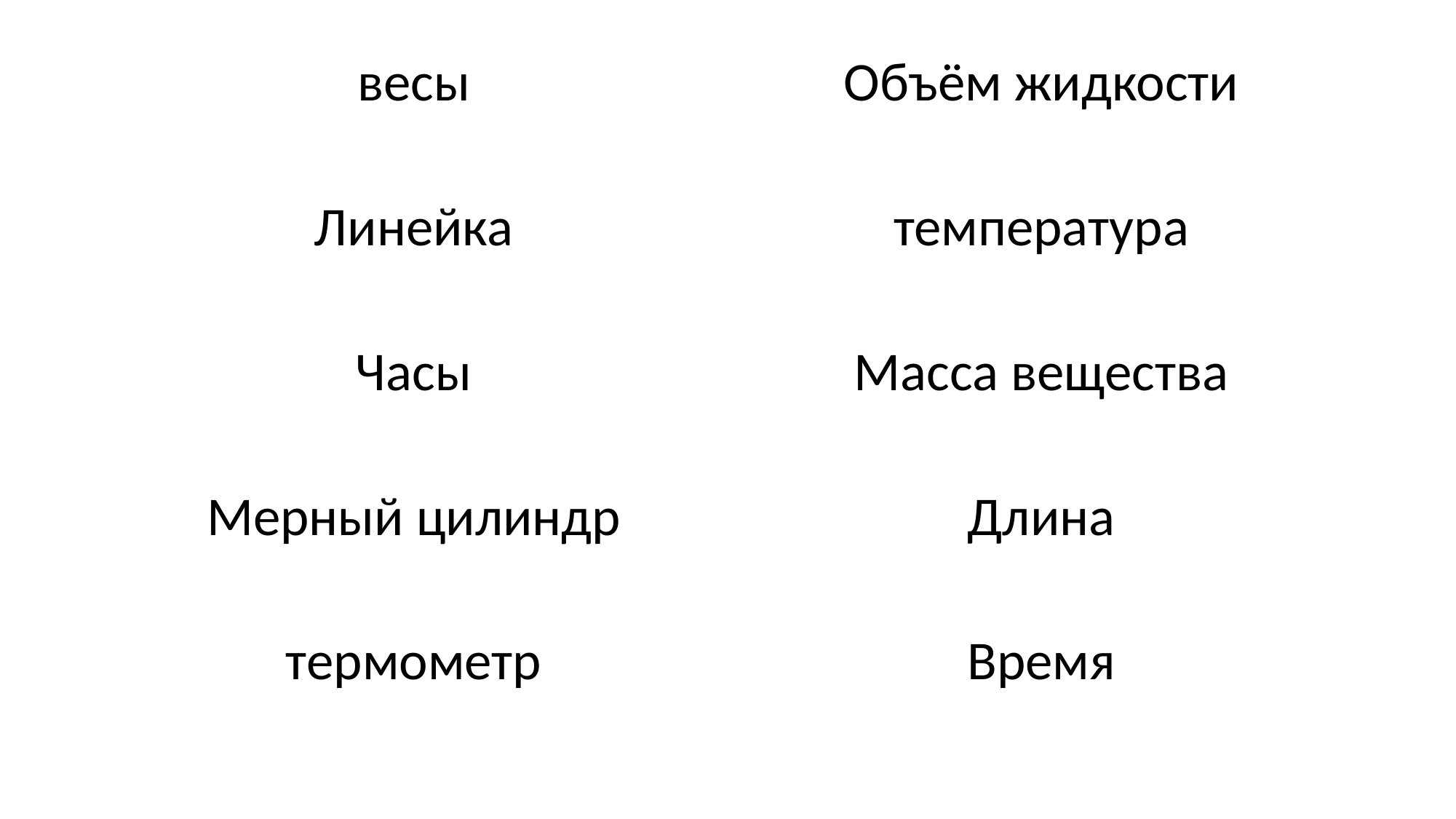

#
| весы | Объём жидкости |
| --- | --- |
| Линейка | температура |
| Часы | Масса вещества |
| Мерный цилиндр | Длина |
| термометр | Время |